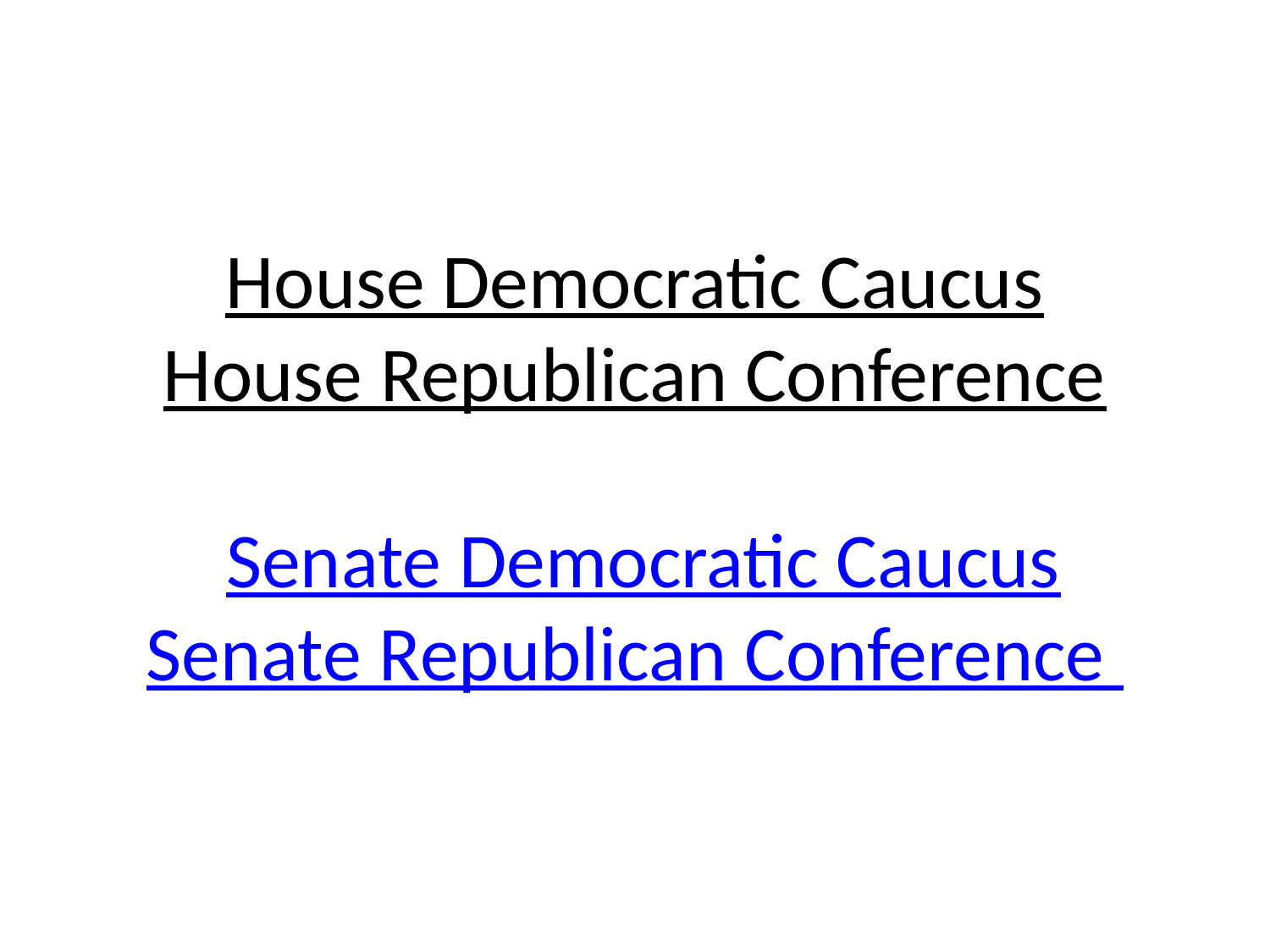

# House Democratic Caucus House Republican Conference Senate Democratic Caucus Senate Republican Conference